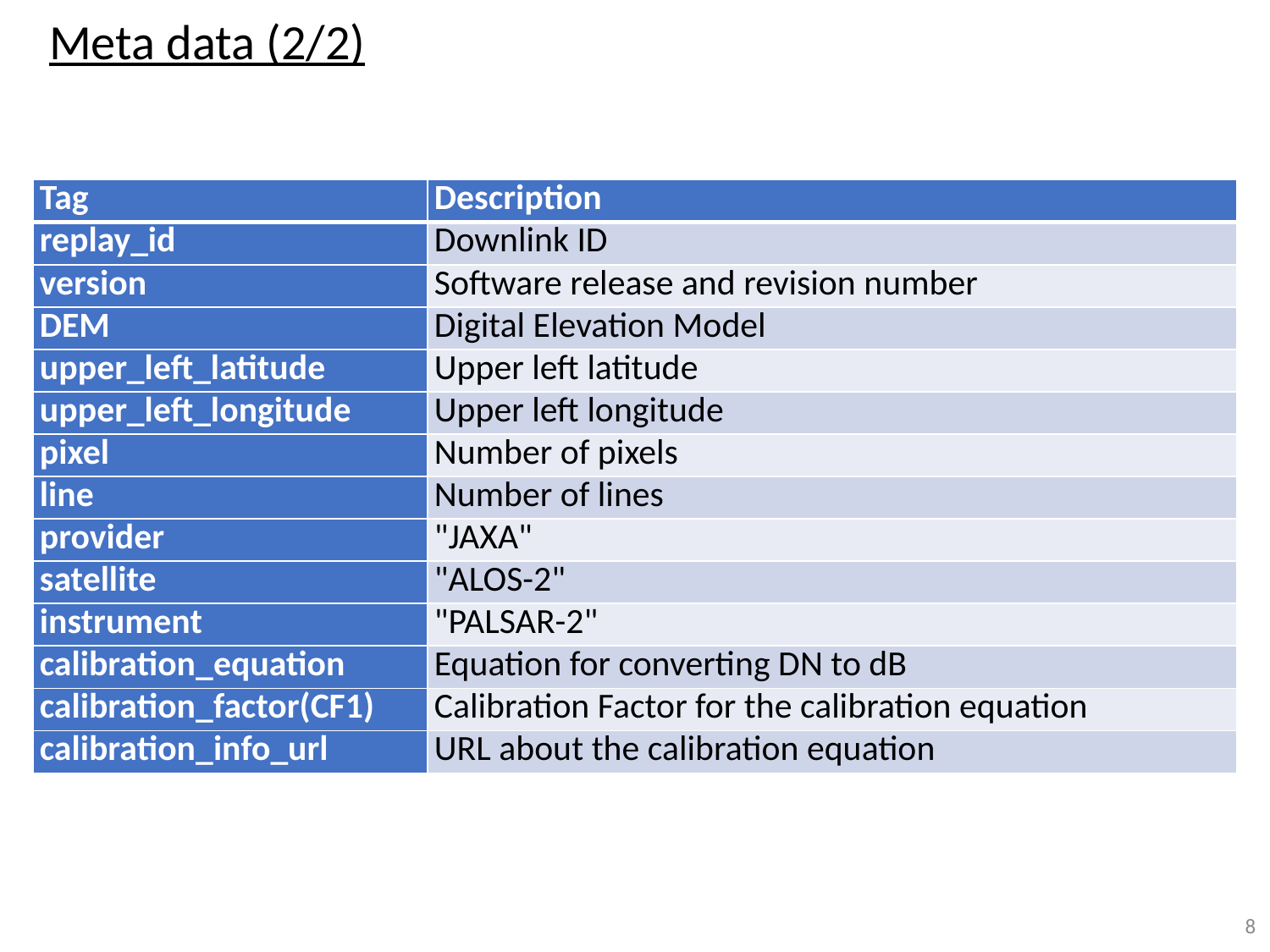

Meta data (2/2)
| Tag | Description |
| --- | --- |
| replay\_id | Downlink ID |
| version | Software release and revision number |
| DEM | Digital Elevation Model |
| upper\_left\_latitude | Upper left latitude |
| upper\_left\_longitude | Upper left longitude |
| pixel | Number of pixels |
| line | Number of lines |
| provider | "JAXA" |
| satellite | "ALOS-2" |
| instrument | "PALSAR-2" |
| calibration\_equation | Equation for converting DN to dB |
| calibration\_factor(CF1) | Calibration Factor for the calibration equation |
| calibration\_info\_url | URL about the calibration equation |
8